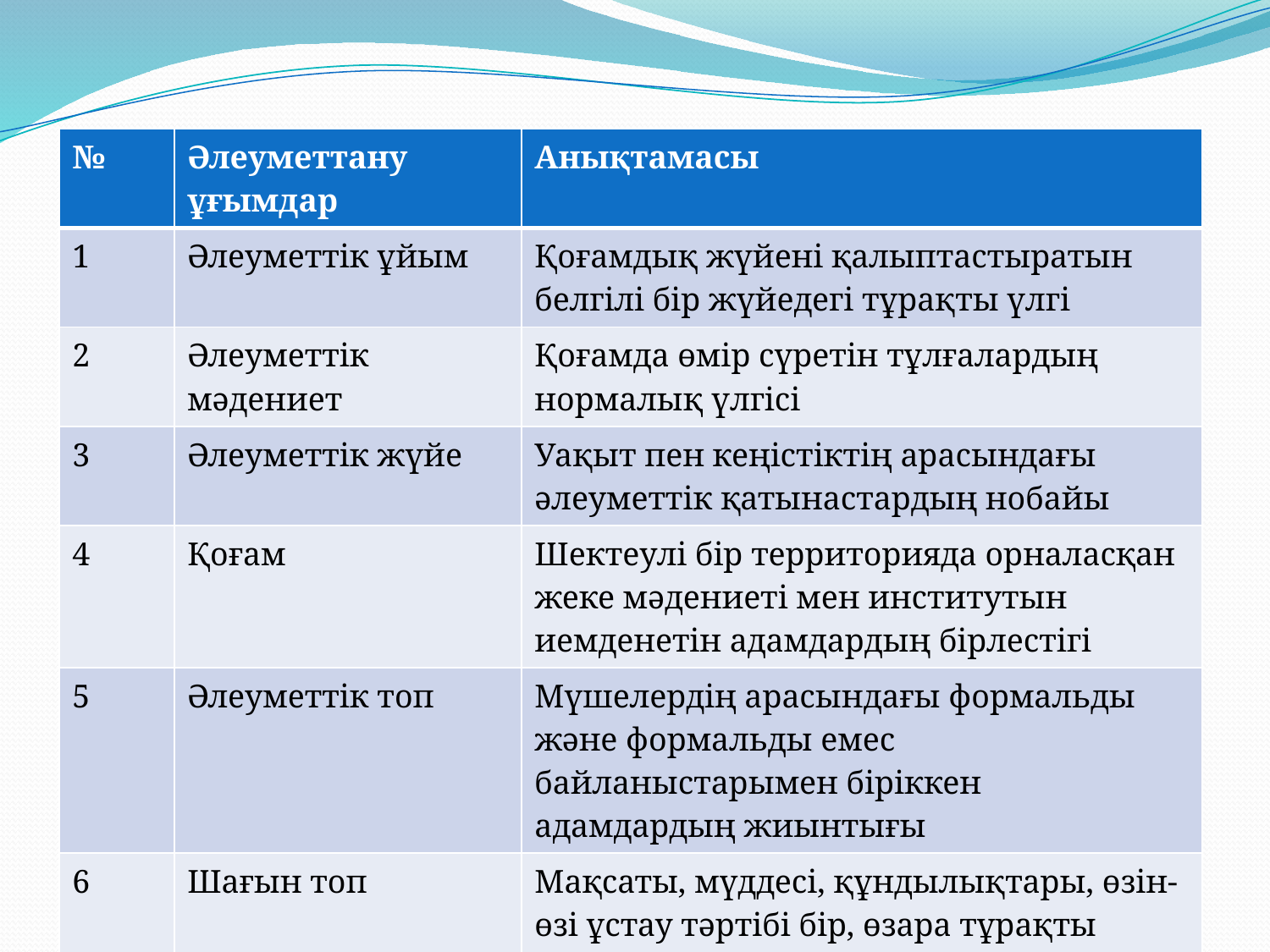

| № | Әлеуметтану ұғымдар | Анықтамасы |
| --- | --- | --- |
| 1 | Әлеуметтік ұйым | Қоғамдық жүйені қалыптастыратын белгілі бір жүйедегі тұрақты үлгі |
| 2 | Әлеуметтік мәдениет | Қоғамда өмір сүретін тұлғалардың нормалық үлгісі |
| 3 | Әлеуметтік жүйе | Уақыт пен кеңістіктің арасындағы әлеуметтік қатынастардың нобайы |
| 4 | Қоғам | Шектеулі бір территорияда орналасқан жеке мәдениеті мен институтын иемденетін адамдардың бірлестігі |
| 5 | Әлеуметтік топ | Мүшелердің арасындағы формальды және формальды емес байланыстарымен біріккен адамдардың жиынтығы |
| 6 | Шағын топ | Мақсаты, мүддесі, құндылықтары, өзін-өзі ұстау тәртібі бір, өзара тұрақты байланыс жасайтын аз адамдардың жиынтығы |